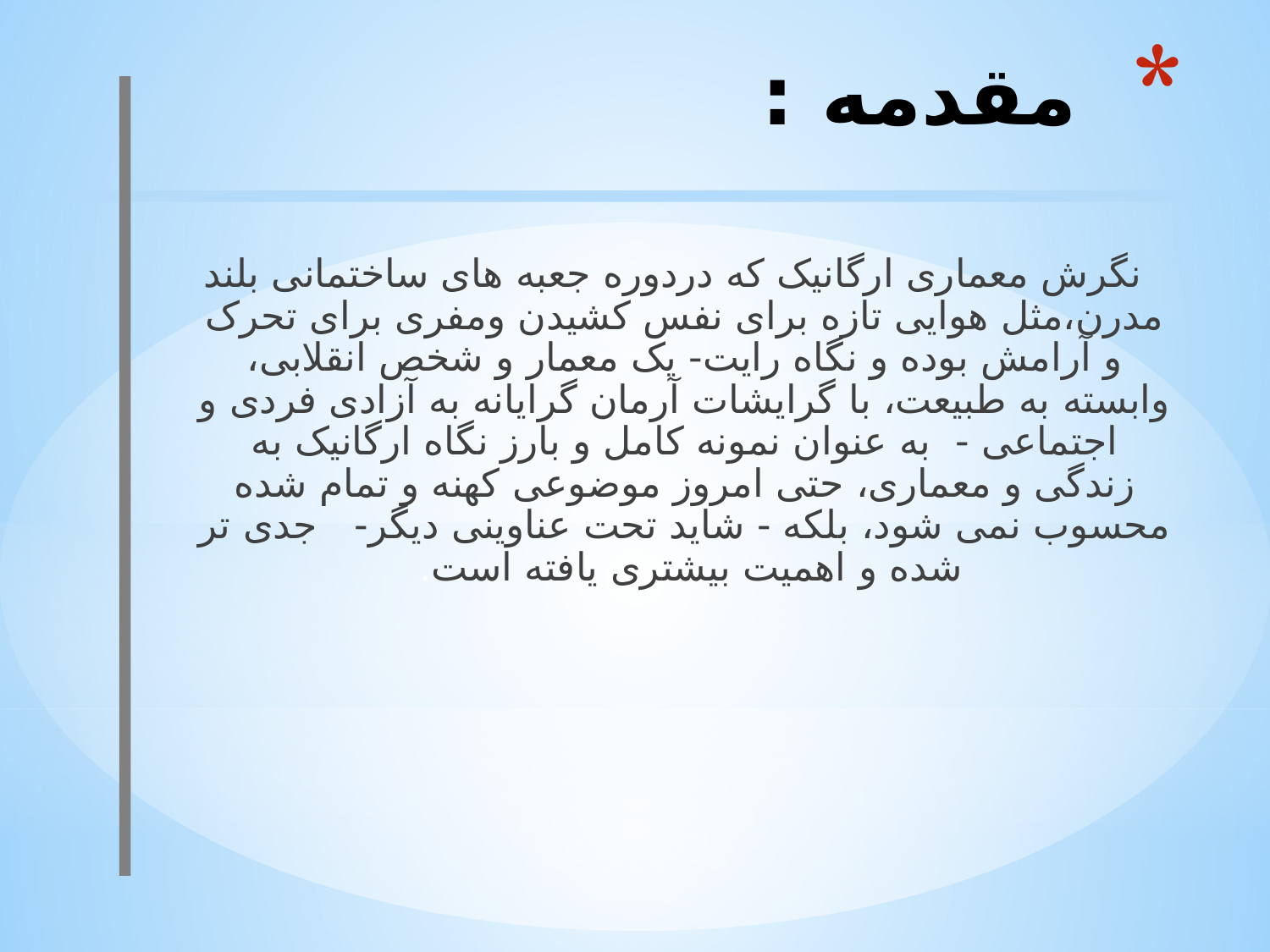

# مقدمه :

    نگرش معماری ارگانیک که دردوره جعبه های ساختمانی بلند مدرن،مثل هوایی تازه برای نفس کشیدن ومفری برای تحرک و آرامش بوده و نگاه رایت- یک معمار و شخص انقلابی، وابسته به طبیعت، با گرایشات آرمان گرایانه به آزادی فردی و اجتماعی -  به عنوان نمونه کامل و بارز نگاه ارگانیک به زندگی و معماری، حتی امروز موضوعی کهنه و تمام شده محسوب نمی شود، بلکه - شاید تحت عناوینی دیگر-   جدی تر شده و اهمیت بیشتری یافته است.